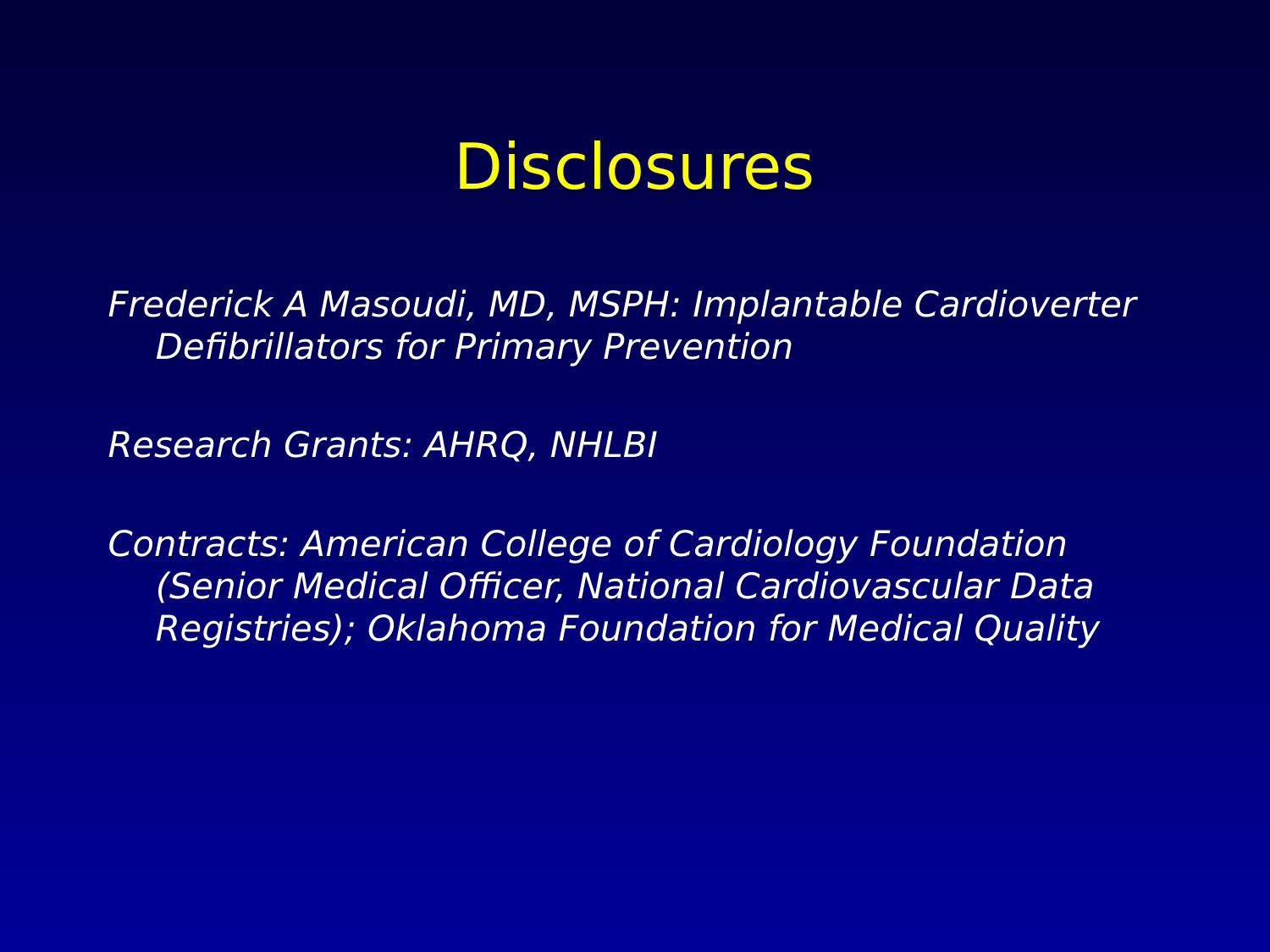

# Disclosures
Frederick A Masoudi, MD, MSPH: Implantable Cardioverter Defibrillators for Primary Prevention

Research Grants: AHRQ, NHLBI

Contracts: American College of Cardiology Foundation (Senior Medical Officer, National Cardiovascular Data Registries); Oklahoma Foundation for Medical Quality